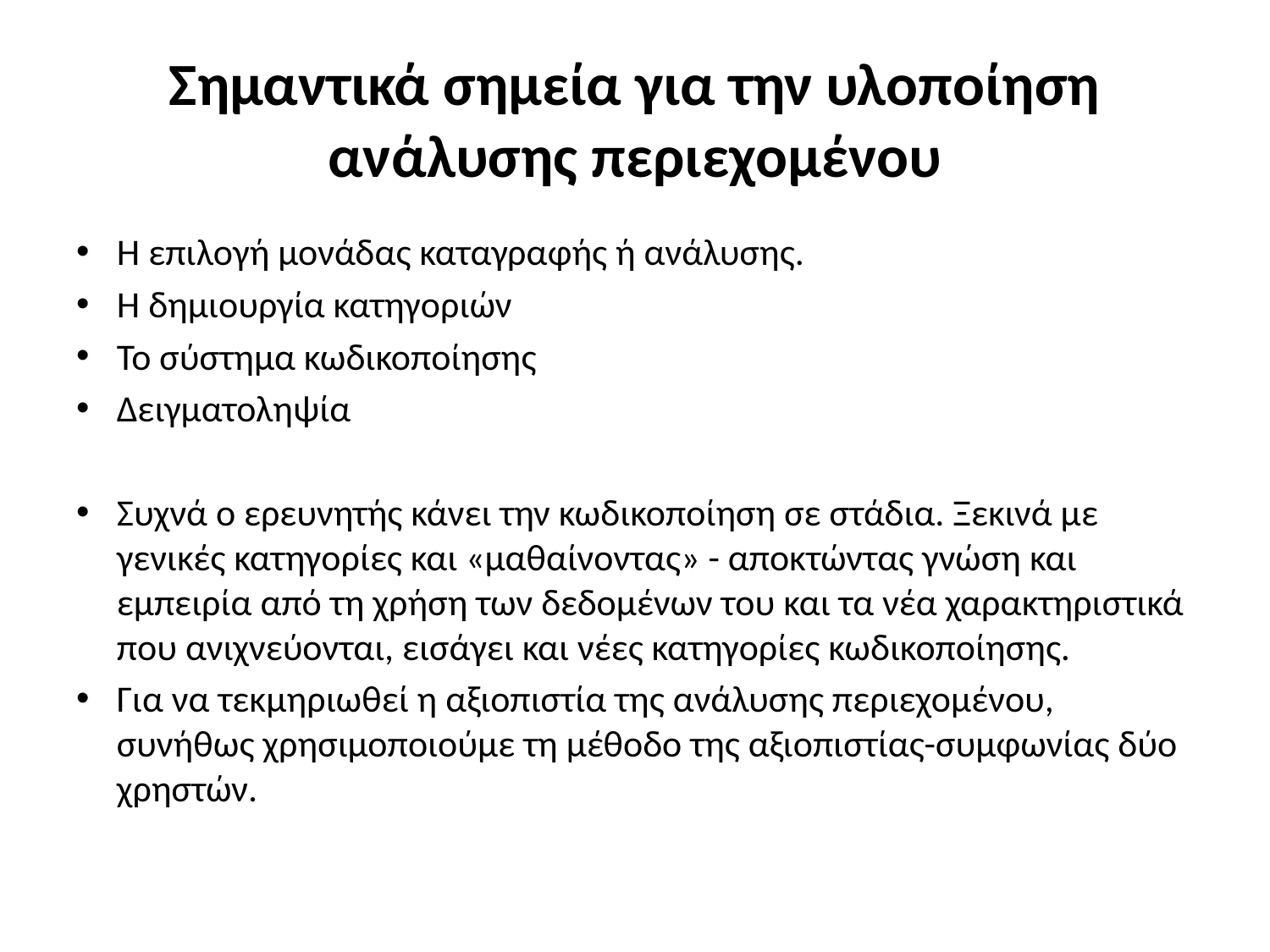

# Σημαντικά σημεία για την υλοποίηση ανάλυσης περιεχομένου
Η επιλογή μονάδας καταγραφής ή ανάλυσης.
Η δημιουργία κατηγοριών
Το σύστημα κωδικοποίησης
Δειγματοληψία

Συχνά ο ερευνητής κάνει την κωδικοποίηση σε στάδια. Ξεκινά με γενικές κατηγορίες και «μαθαίνοντας» - αποκτώντας γνώση και εμπειρία από τη χρήση των δεδομένων του και τα νέα χαρακτηριστικά που ανιχνεύονται, εισάγει και νέες κατηγορίες κωδικοποίησης.
Για να τεκμηριωθεί η αξιοπιστία της ανάλυσης περιεχομένου, συνήθως χρησιμοποιούμε τη μέθοδο της αξιοπιστίας-συμφωνίας δύο χρηστών.